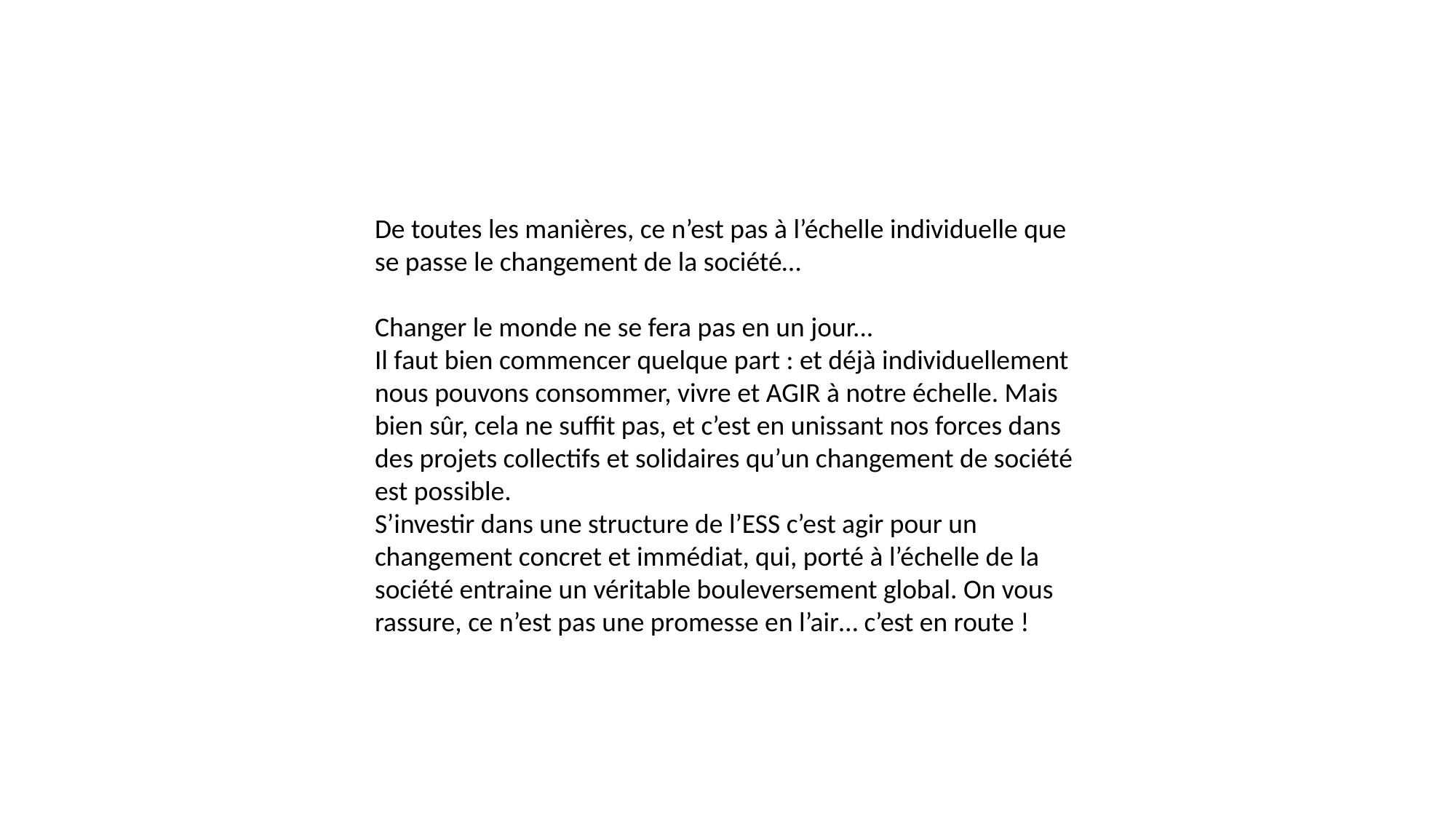

De toutes les manières, ce n’est pas à l’échelle individuelle que se passe le changement de la société…

Changer le monde ne se fera pas en un jour...
Il faut bien commencer quelque part : et déjà individuellement nous pouvons consommer, vivre et AGIR à notre échelle. Mais bien sûr, cela ne suffit pas, et c’est en unissant nos forces dans des projets collectifs et solidaires qu’un changement de société est possible.
S’investir dans une structure de l’ESS c’est agir pour un changement concret et immédiat, qui, porté à l’échelle de la société entraine un véritable bouleversement global. On vous rassure, ce n’est pas une promesse en l’air… c’est en route !